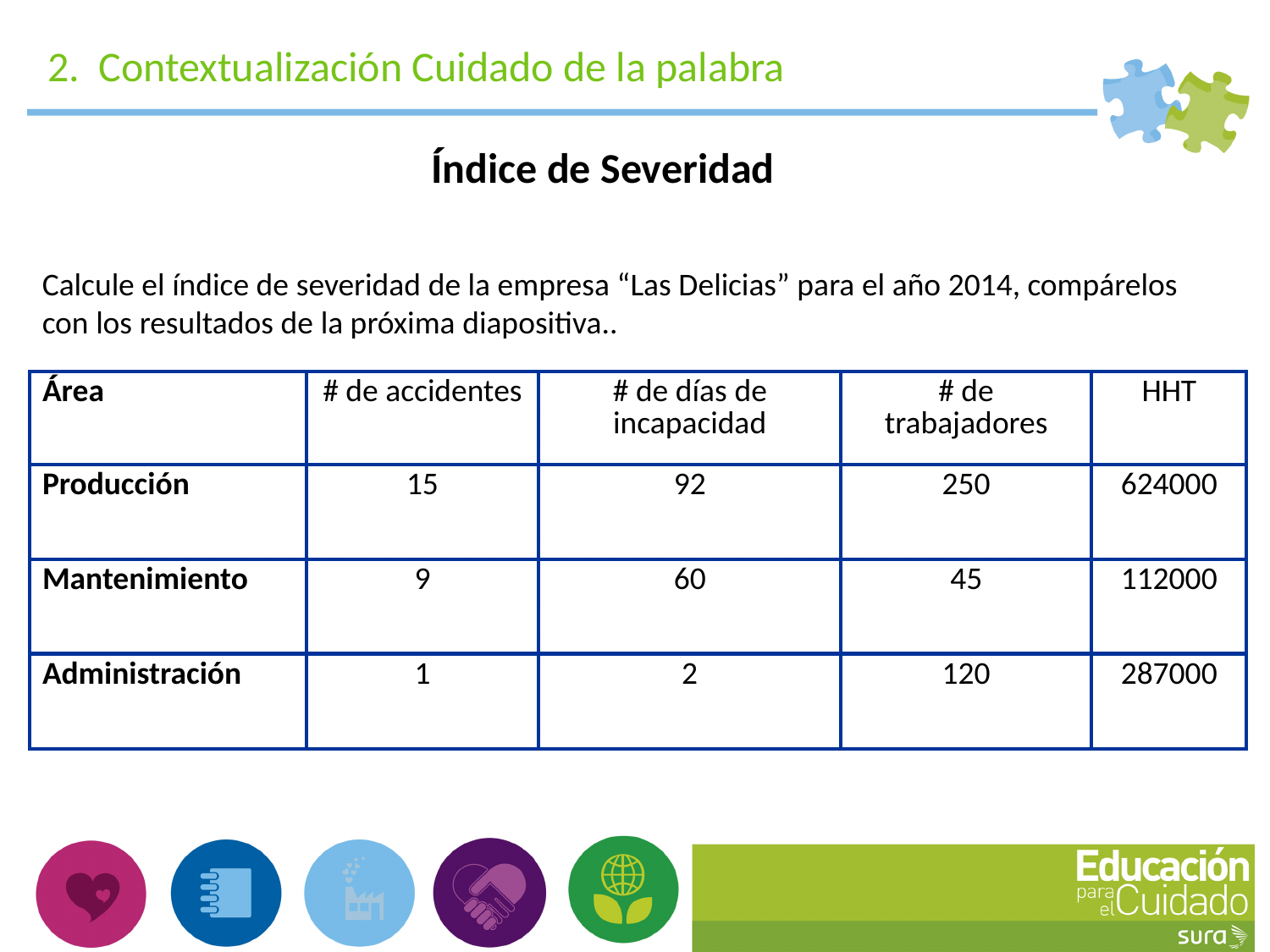

2.  Contextualización Cuidado de la palabra
Índice de Severidad
Calcule el índice de severidad de la empresa “Las Delicias” para el año 2014, compárelos con los resultados de la próxima diapositiva..
| Área | # de accidentes | # de días de incapacidad | # de trabajadores | HHT |
| --- | --- | --- | --- | --- |
| Producción | 15 | 92 | 250 | 624000 |
| Mantenimiento | 9 | 60 | 45 | 112000 |
| Administración | 1 | 2 | 120 | 287000 |